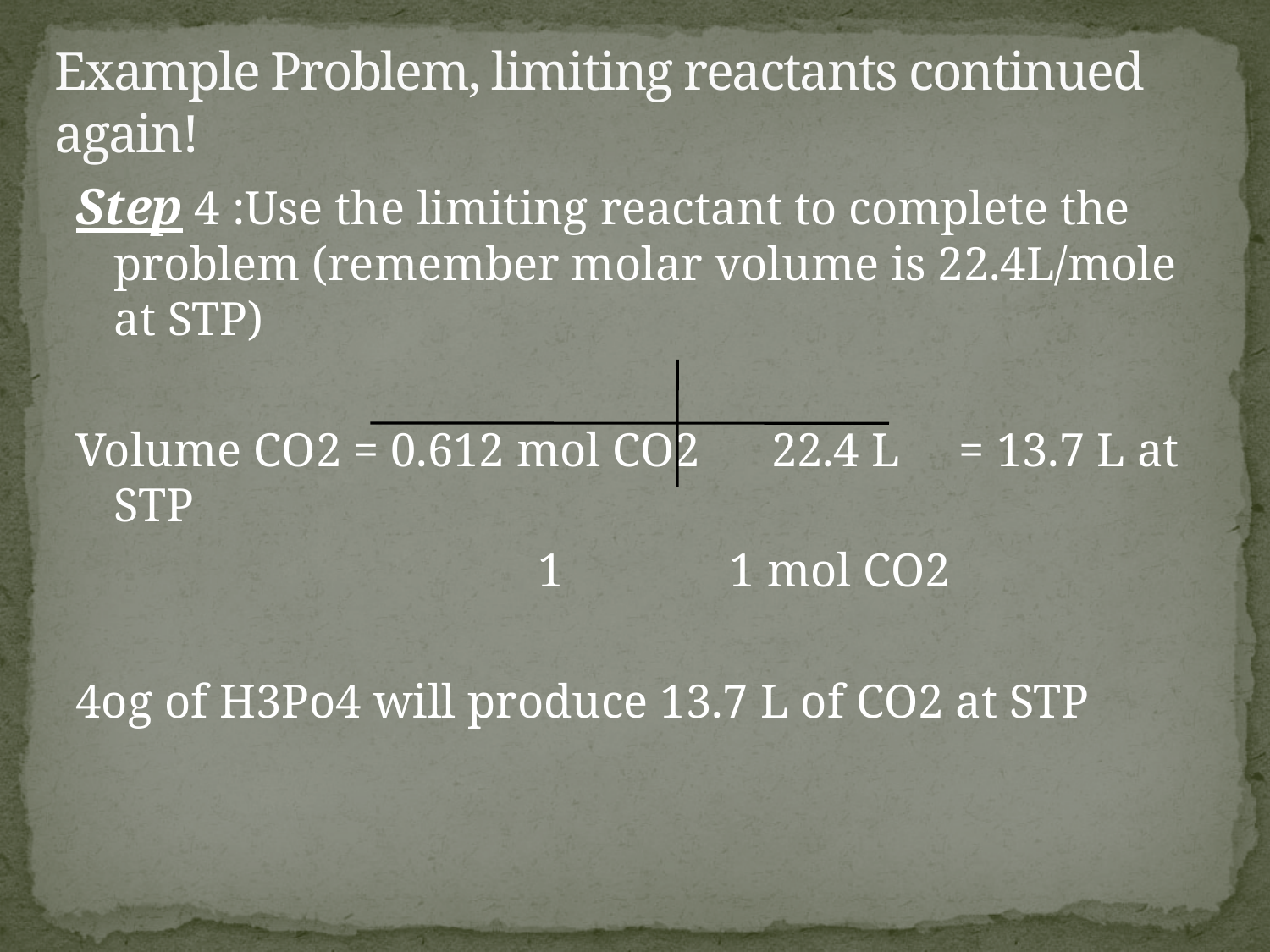

# Example Problem, limiting reactants continued again!
Step 4 :Use the limiting reactant to complete the problem (remember molar volume is 22.4L/mole at STP)

Volume CO2 = 0.612 mol CO2      22.4 L     = 13.7 L at STP
                                       1              1 mol CO2

4og of H3Po4 will produce 13.7 L of CO2 at STP